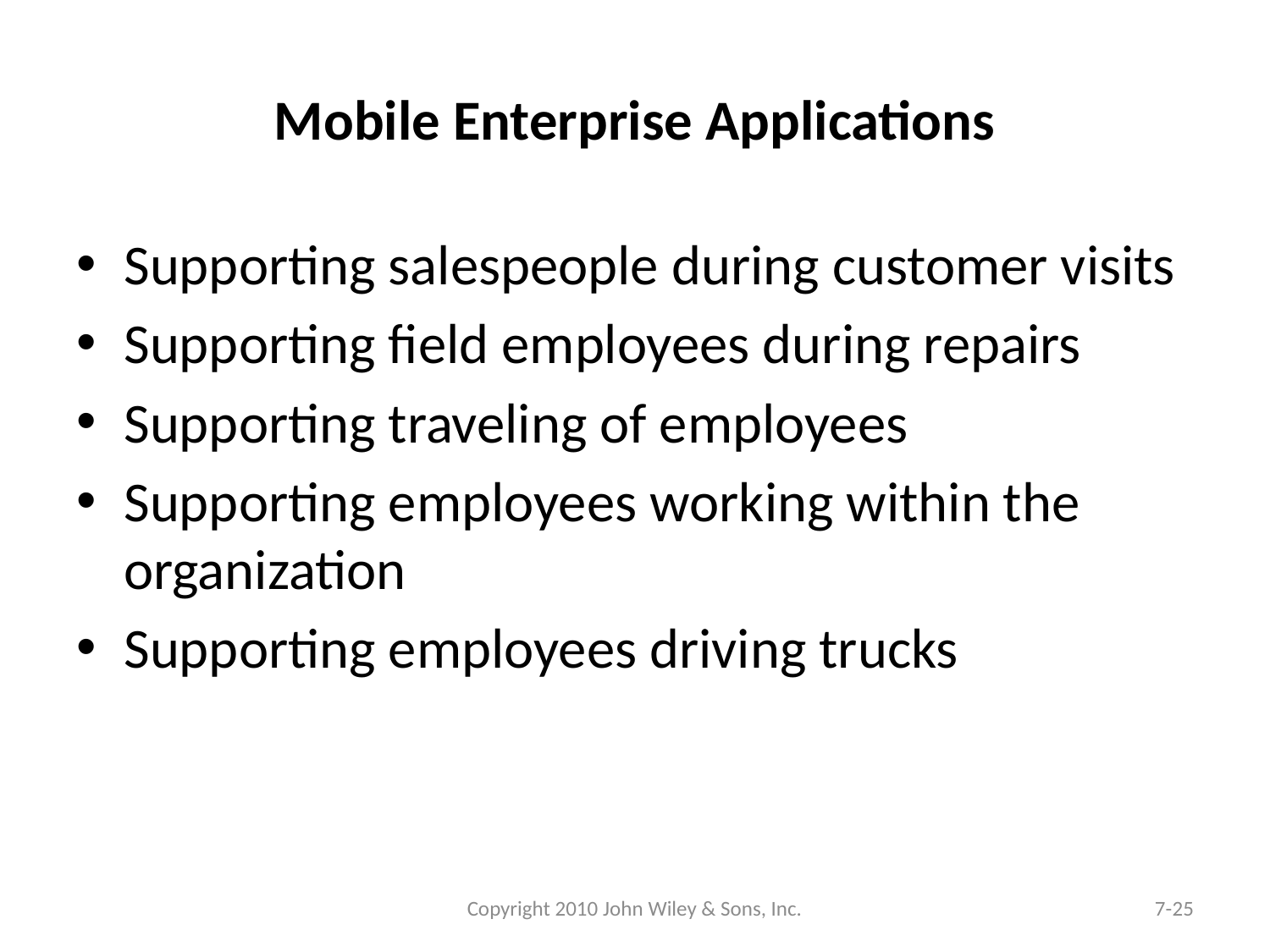

# Mobile Enterprise Applications
Supporting salespeople during customer visits
Supporting field employees during repairs
Supporting traveling of employees
Supporting employees working within the organization
Supporting employees driving trucks
Copyright 2010 John Wiley & Sons, Inc.
7-25